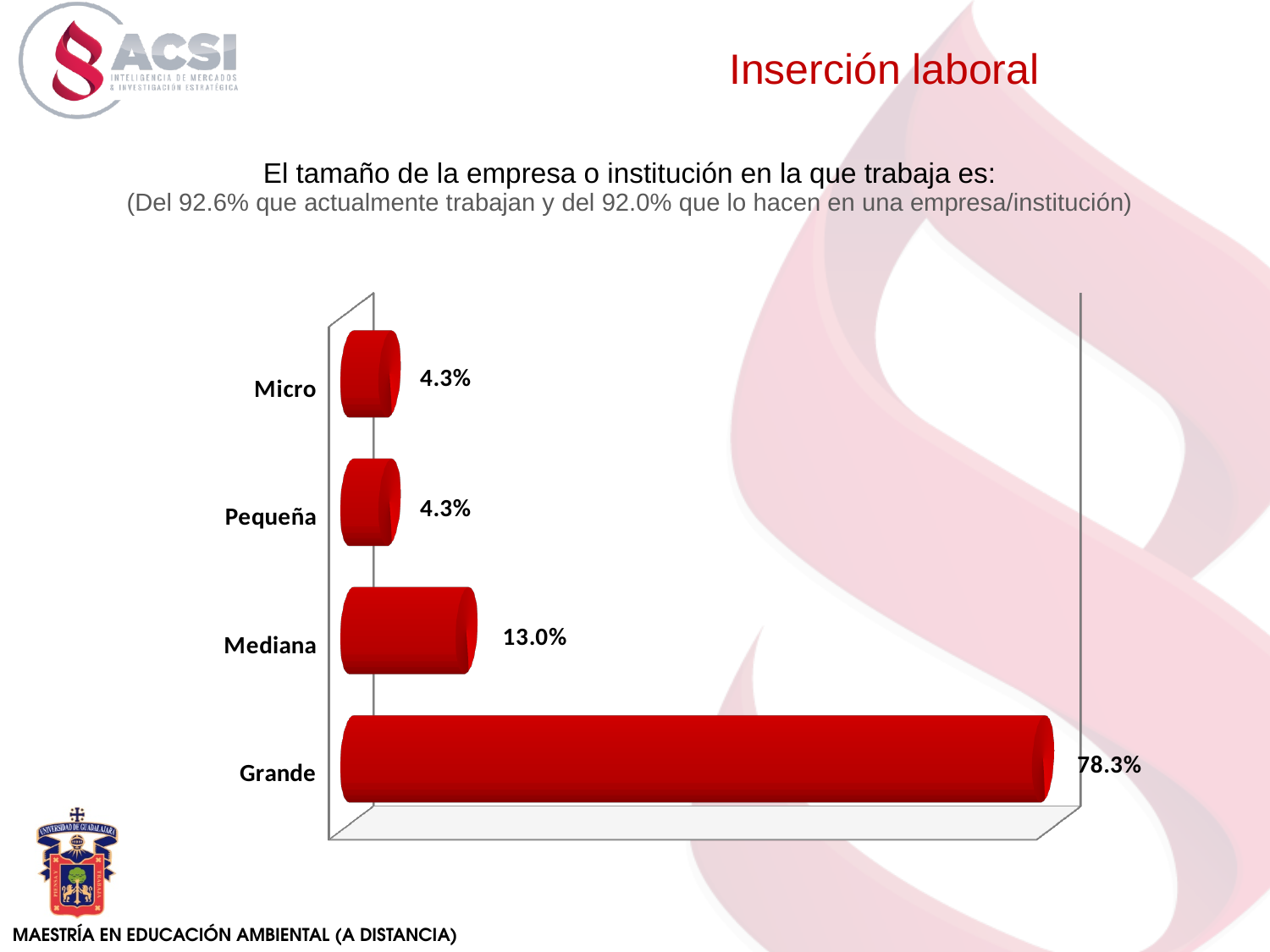

Inserción laboral
El tamaño de la empresa o institución en la que trabaja es:
(Del 92.6% que actualmente trabajan y del 92.0% que lo hacen en una empresa/institución)

[unsupported chart]